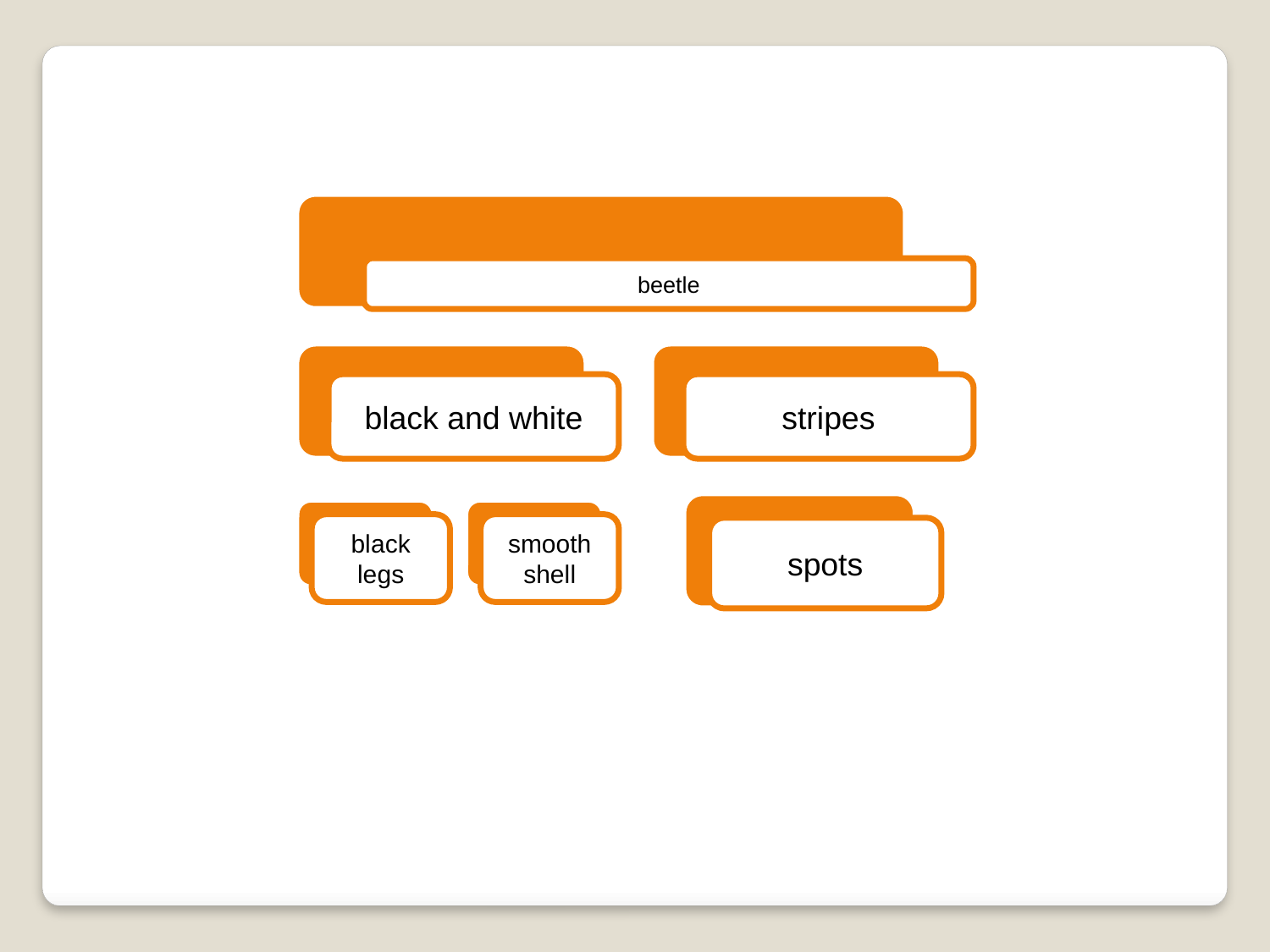

beetle
black and white
black legs
smooth shell
stripes
spots